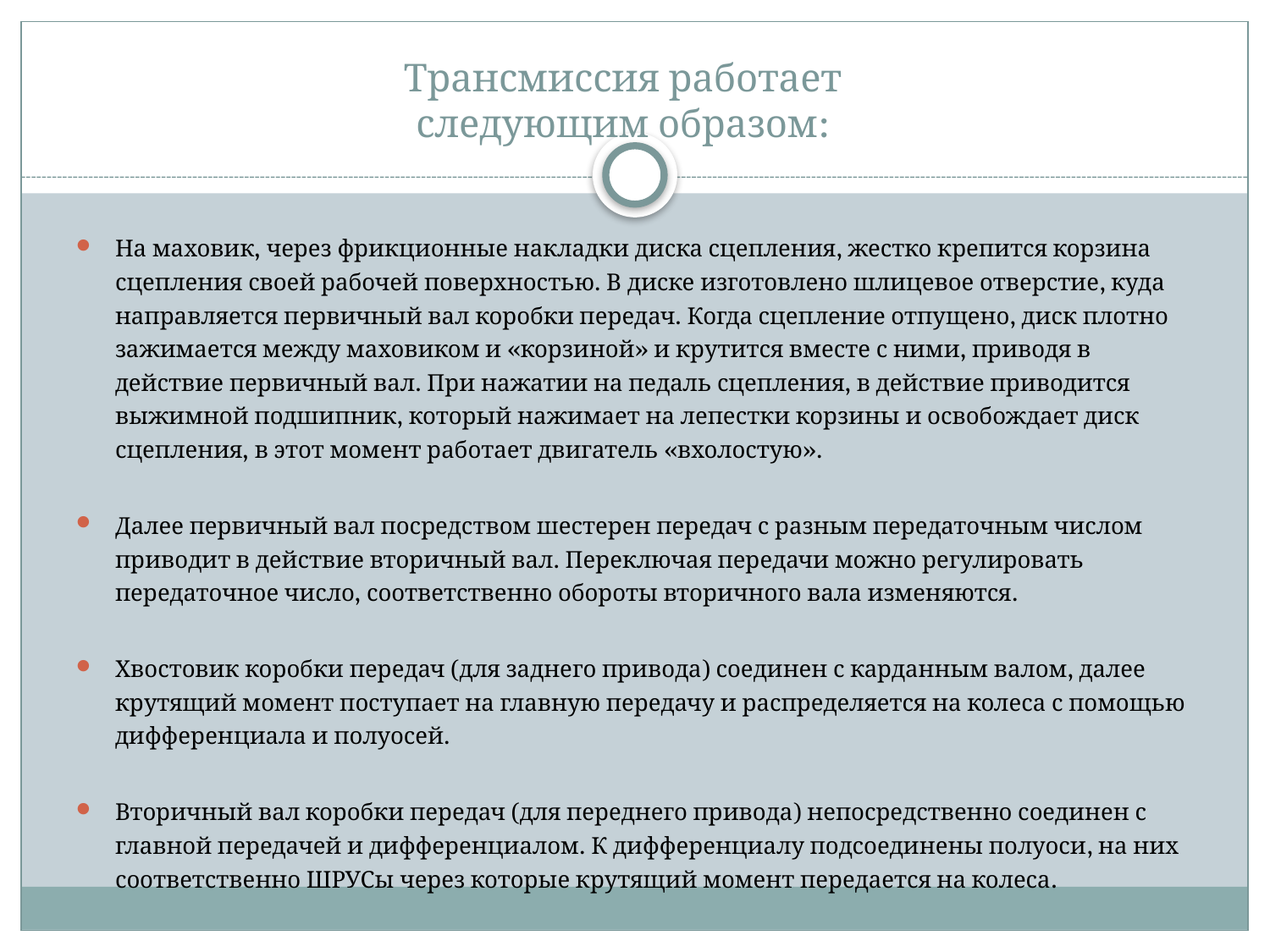

# Трансмиссия работает следующим образом:
На маховик, через фрикционные накладки диска сцепления, жестко крепится корзина сцепления своей рабочей поверхностью. В диске изготовлено шлицевое отверстие, куда направляется первичный вал коробки передач. Когда сцепление отпущено, диск плотно зажимается между маховиком и «корзиной» и крутится вместе с ними, приводя в действие первичный вал. При нажатии на педаль сцепления, в действие приводится выжимной подшипник, который нажимает на лепестки корзины и освобождает диск сцепления, в этот момент работает двигатель «вхолостую».

Далее первичный вал посредством шестерен передач с разным передаточным числом приводит в действие вторичный вал. Переключая передачи можно регулировать передаточное число, соответственно обороты вторичного вала изменяются.

Хвостовик коробки передач (для заднего привода) соединен с карданным валом, далее крутящий момент поступает на главную передачу и распределяется на колеса с помощью дифференциала и полуосей.

Вторичный вал коробки передач (для переднего привода) непосредственно соединен с главной передачей и дифференциалом. К дифференциалу подсоединены полуоси, на них соответственно ШРУСы через которые крутящий момент передается на колеса.